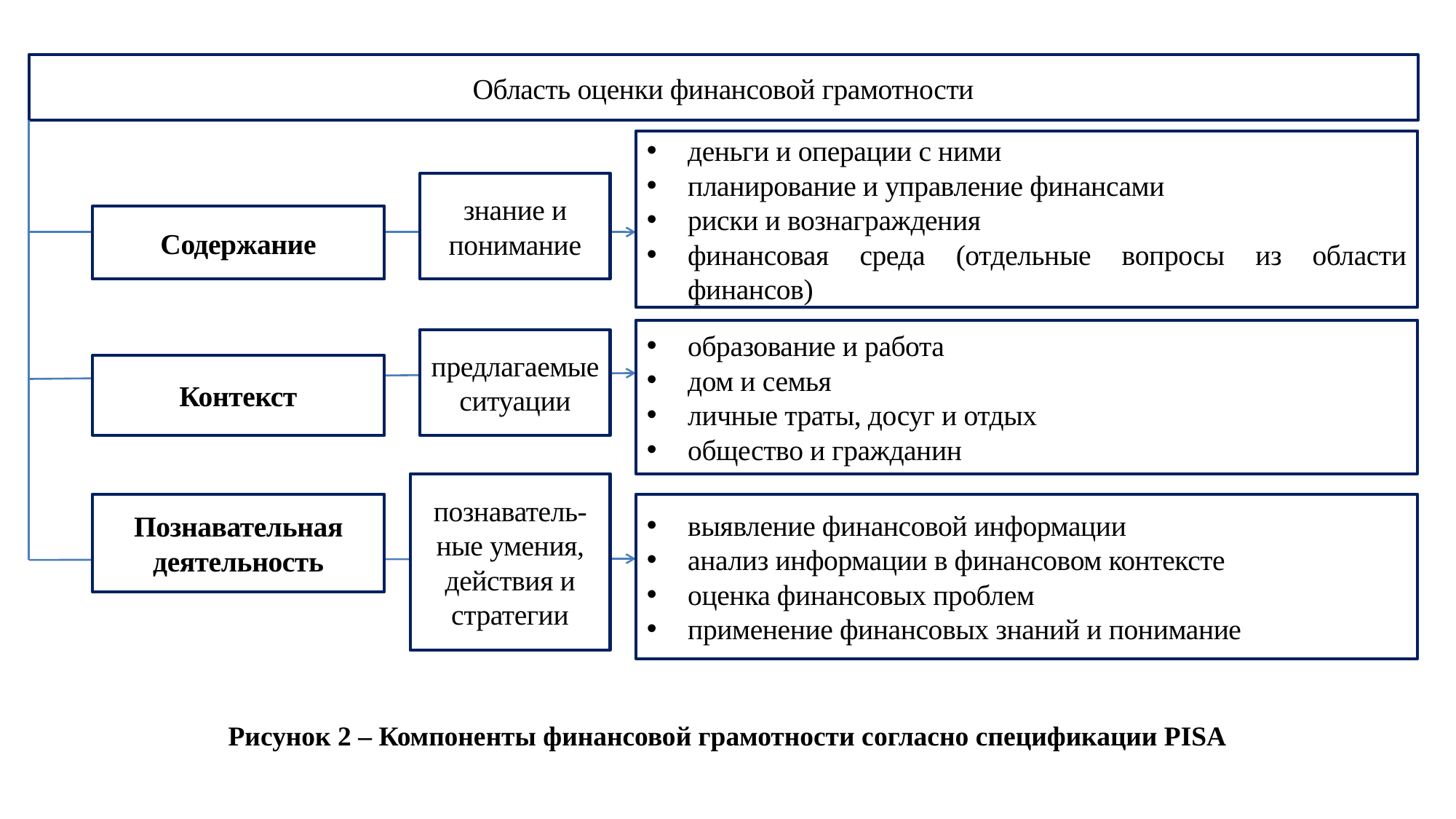

Область оценки финансовой грамотности
деньги и операции с ними
планирование и управление финансами
риски и вознаграждения
финансовая среда (отдельные вопросы из области финансов)
знание и понимание
Содержание
образование и работа
дом и семья
личные траты, досуг и отдых
общество и гражданин
предлагаемые ситуации
Контекст
познаватель-ные умения, действия и стратегии
Познавательная деятельность
выявление финансовой информации
анализ информации в финансовом контексте
оценка финансовых проблем
применение финансовых знаний и понимание
Рисунок 2 – Компоненты финансовой грамотности согласно спецификации PISA